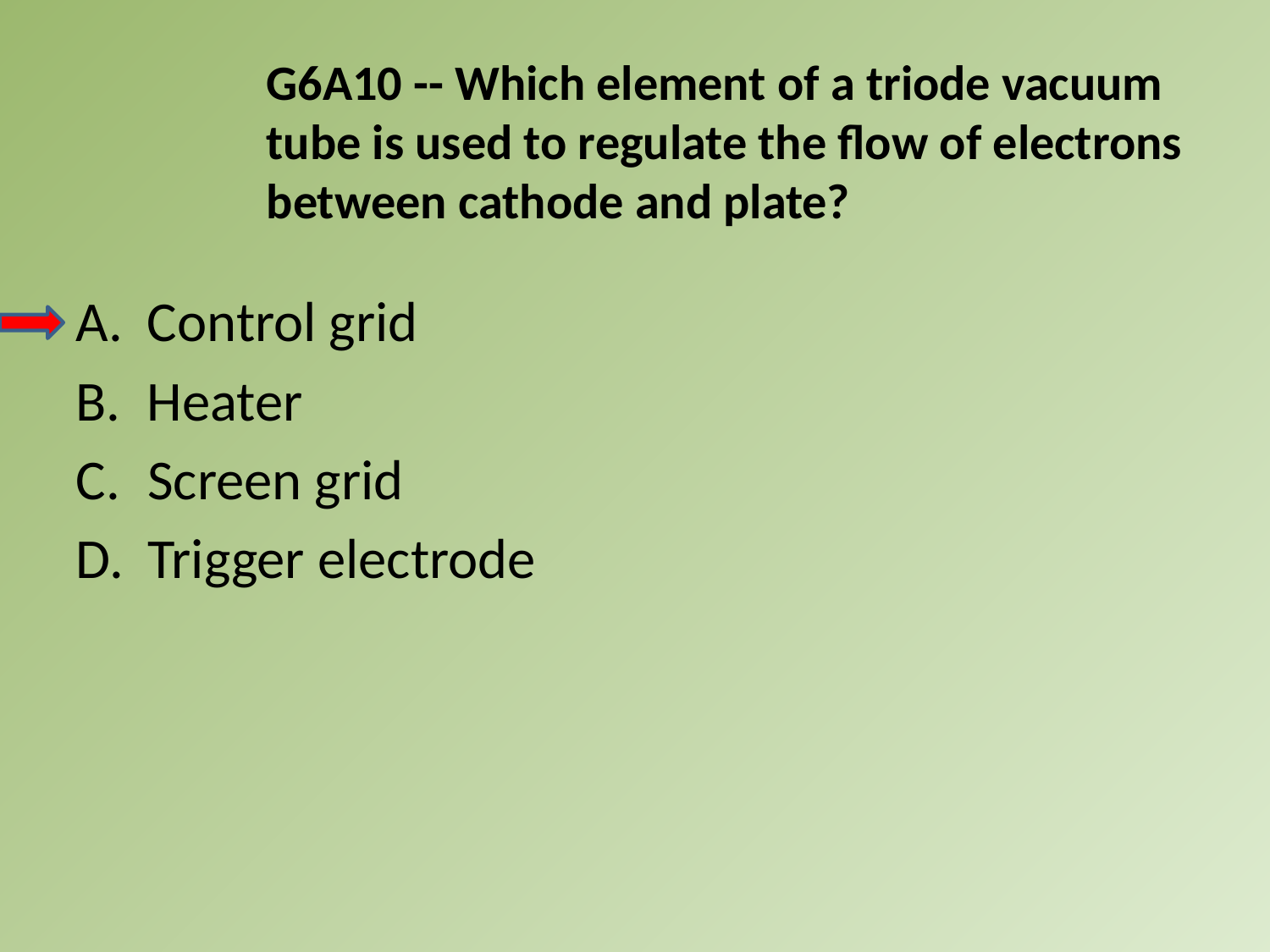

G6A10 -- Which element of a triode vacuum tube is used to regulate the flow of electrons between cathode and plate?
A.	Control grid
B.	Heater
Screen grid
Trigger electrode